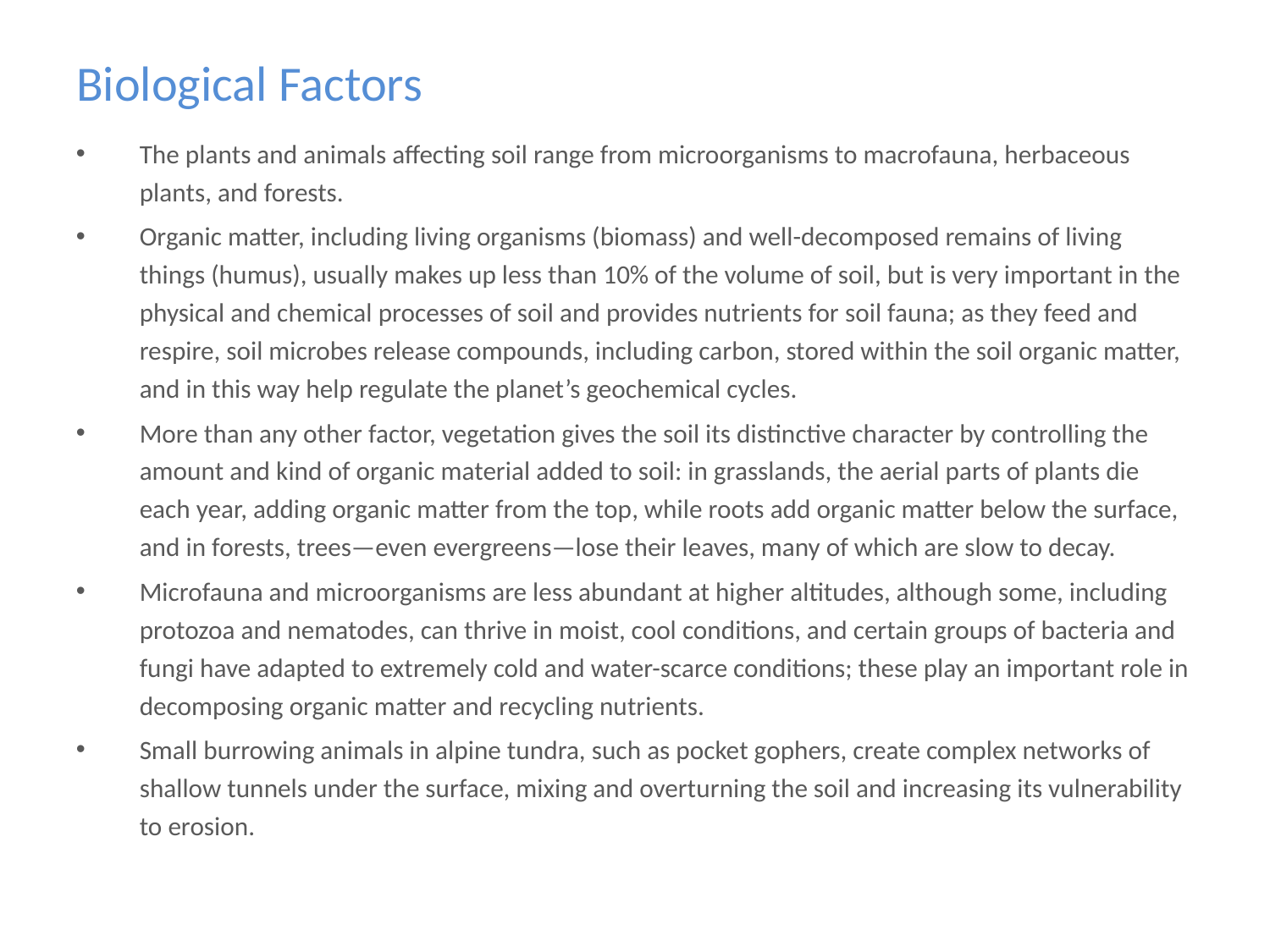

# Biological Factors

The plants and animals affecting soil range from microorganisms to macrofauna, herbaceous plants, and forests.
Organic matter, including living organisms (biomass) and well-decomposed remains of living things (humus), usually makes up less than 10% of the volume of soil, but is very important in the physical and chemical processes of soil and provides nutrients for soil fauna; as they feed and respire, soil microbes release compounds, including carbon, stored within the soil organic matter, and in this way help regulate the planet’s geochemical cycles.
More than any other factor, vegetation gives the soil its distinctive character by controlling the amount and kind of organic material added to soil: in grasslands, the aerial parts of plants die each year, adding organic matter from the top, while roots add organic matter below the surface, and in forests, trees—even evergreens—lose their leaves, many of which are slow to decay.
Microfauna and microorganisms are less abundant at higher altitudes, although some, including protozoa and nematodes, can thrive in moist, cool conditions, and certain groups of bacteria and fungi have adapted to extremely cold and water-scarce conditions; these play an important role in decomposing organic matter and recycling nutrients.
Small burrowing animals in alpine tundra, such as pocket gophers, create complex networks of shallow tunnels under the surface, mixing and overturning the soil and increasing its vulnerability to erosion.